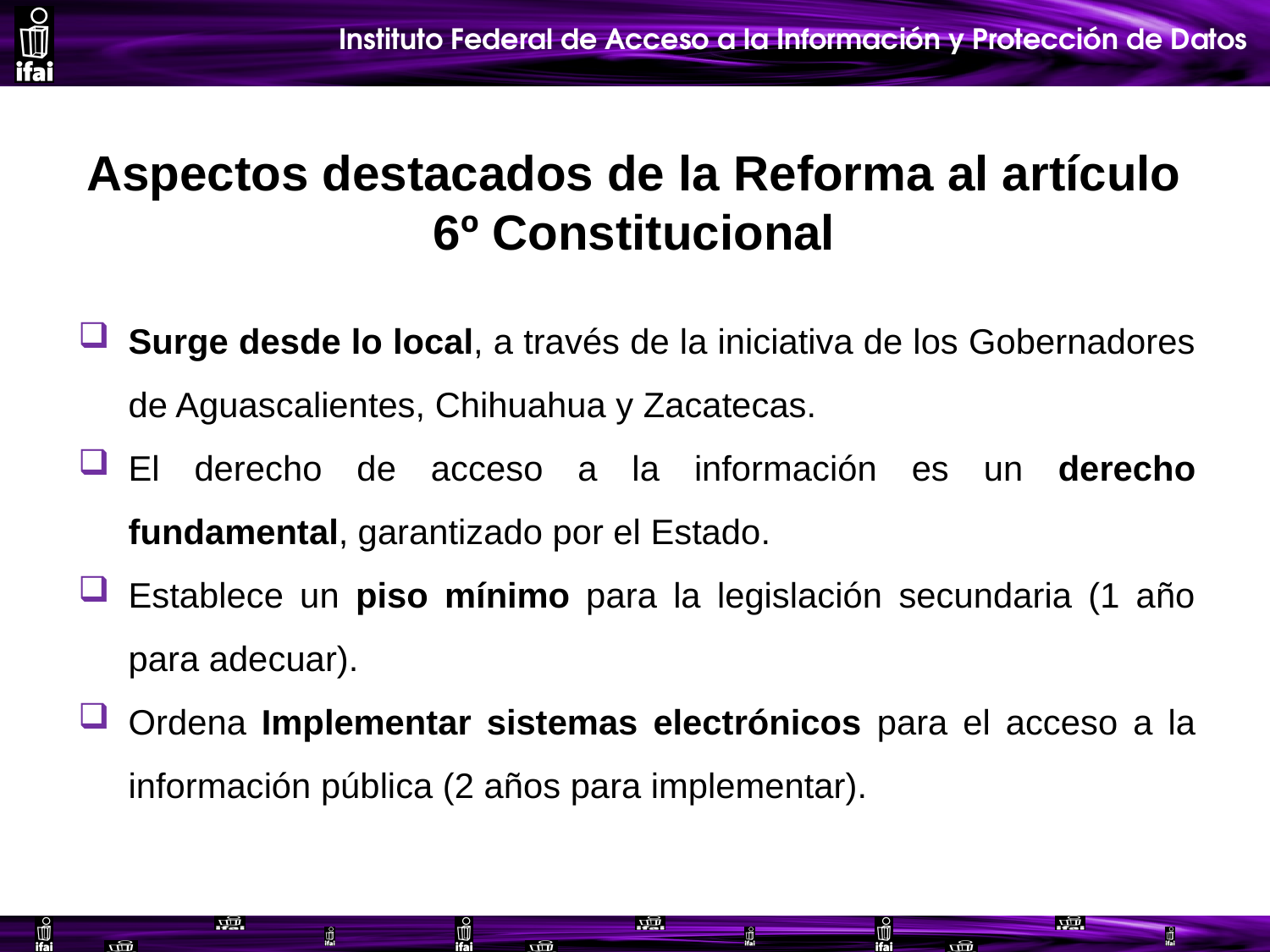

# Aspectos destacados de la Reforma al artículo 6º Constitucional
Surge desde lo local, a través de la iniciativa de los Gobernadores de Aguascalientes, Chihuahua y Zacatecas.
El derecho de acceso a la información es un derecho fundamental, garantizado por el Estado.
Establece un piso mínimo para la legislación secundaria (1 año para adecuar).
Ordena Implementar sistemas electrónicos para el acceso a la información pública (2 años para implementar).